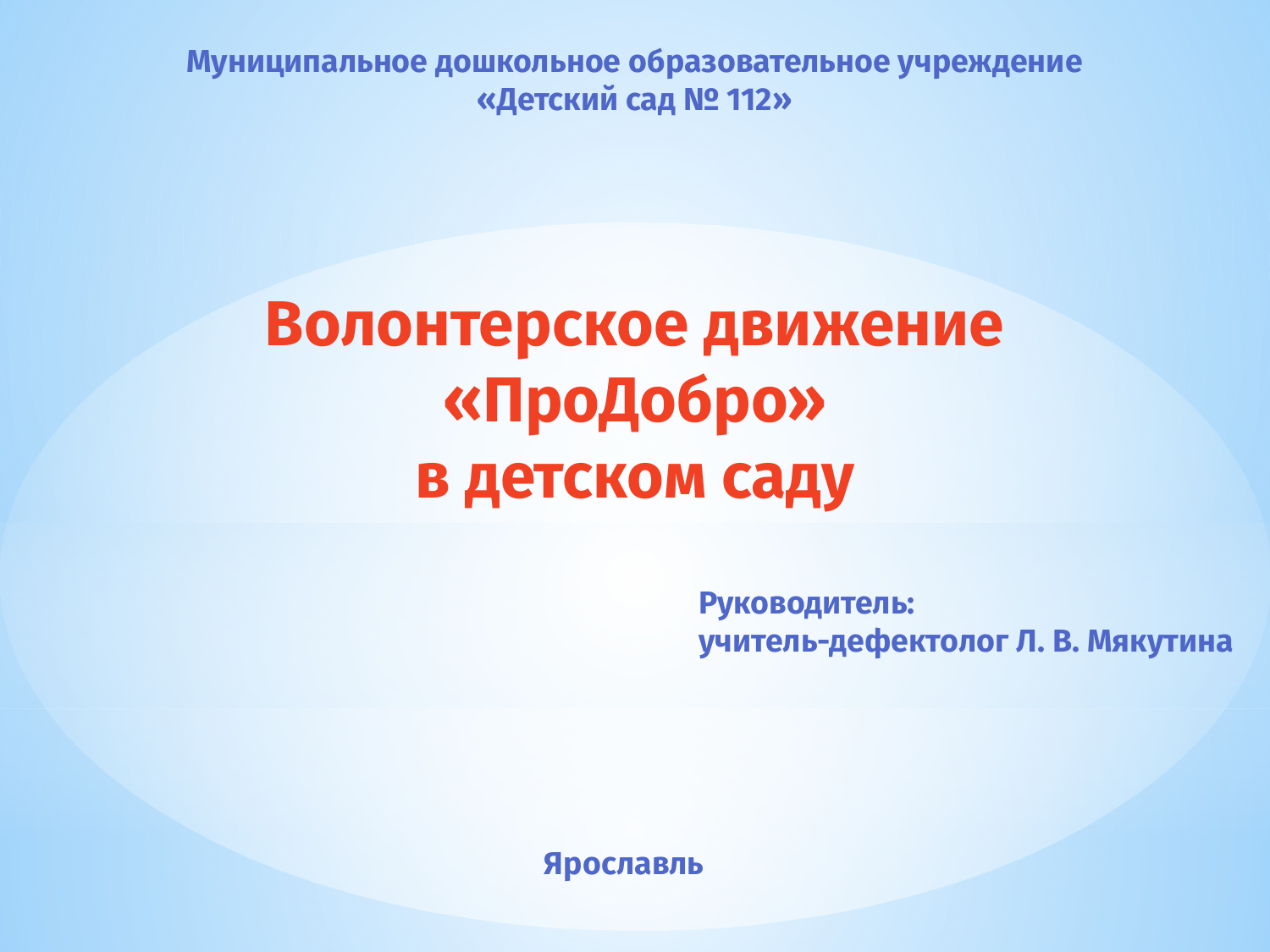

Муниципальное дошкольное образовательное учреждение
«Детский сад № 112»
Волонтерское движение
«ПроДобро»
в детском саду
Руководитель:
учитель-дефектолог Л. В. Мякутина
Ярославль